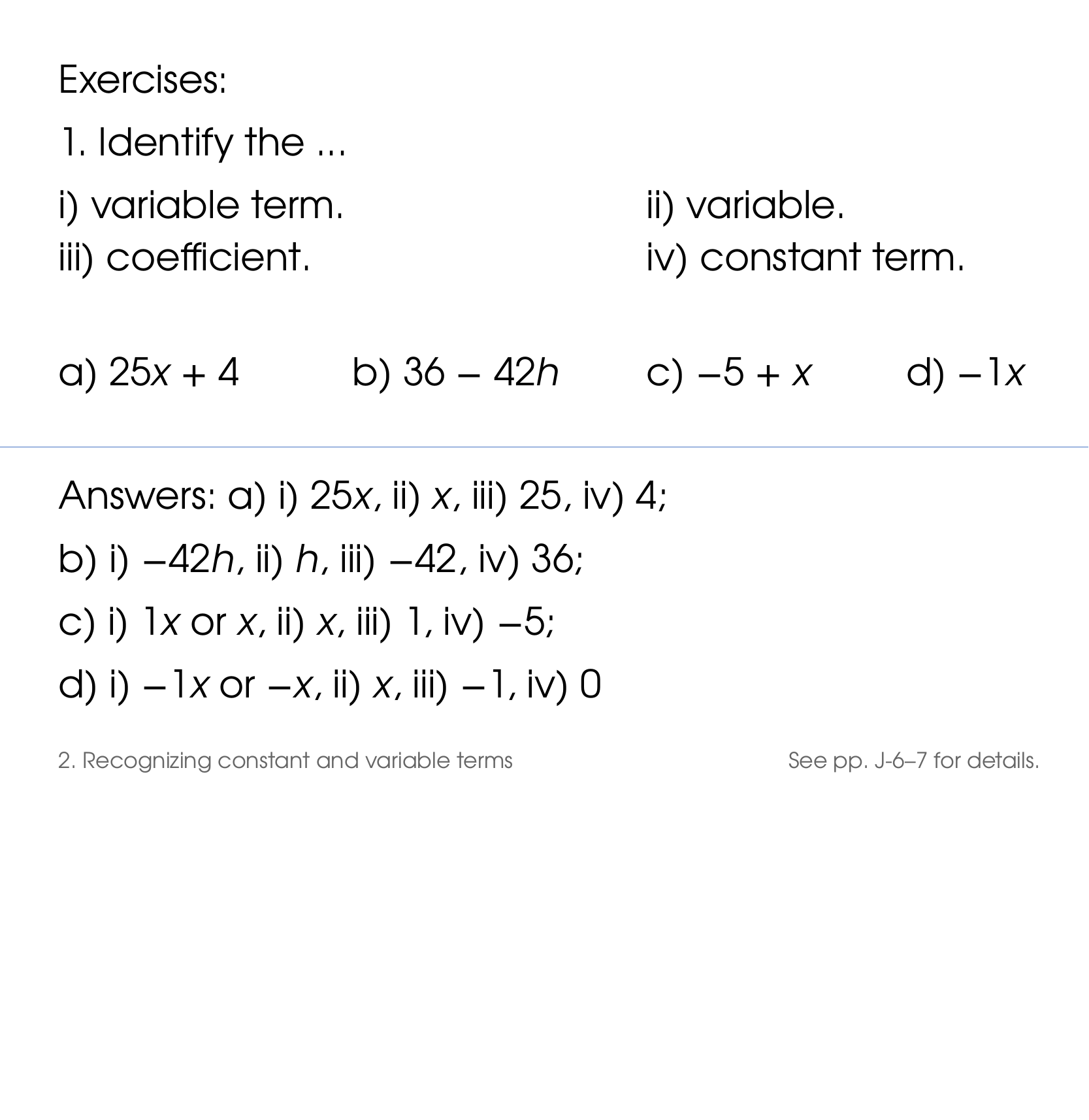

Exercises:
1. Identify the ...
i) variable term.				ii) variable.
iii) coefficient.				iv) constant term.
a) 25x + 4		b) 36 − 42h 	c) −5 + x 	      d) −1x
Answers: a) i) 25x, ii) x, iii) 25, iv) 4;
b) i) −42h, ii) h, iii) −42, iv) 36;
c) i) 1x or x, ii) x, iii) 1, iv) −5;
d) i) −1x or −x, ii) x, iii) −1, iv) 0
2. Recognizing constant and variable terms
See pp. J-6–7 for details.